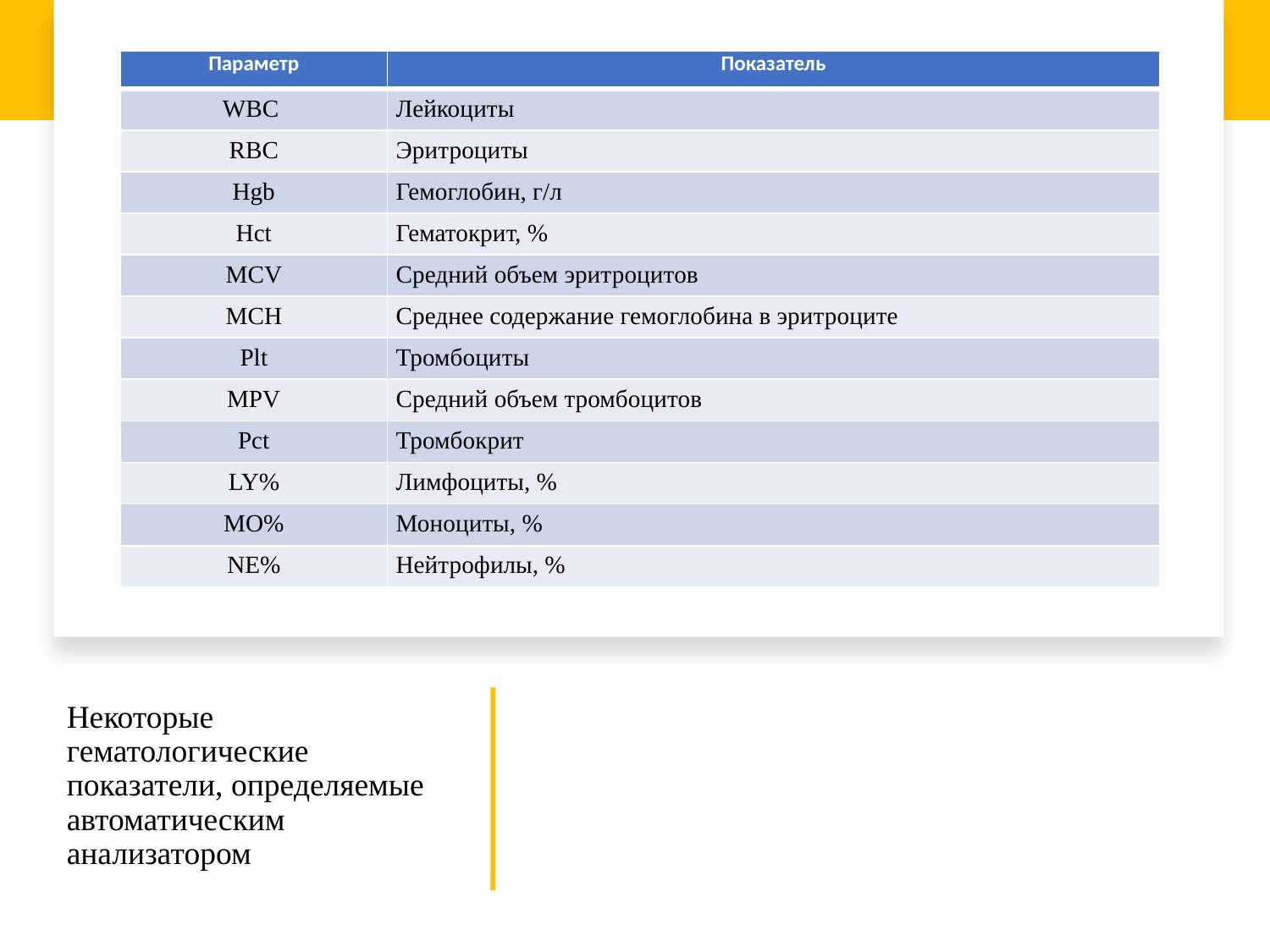

| Параметр | Показатель |
| --- | --- |
| WBC | Лейкоциты |
| RBC | Эритроциты |
| Hgb | Гемоглобин, г/л |
| Hct | Гематокрит, % |
| MCV | Средний объем эритроцитов |
| MCH | Среднее содержание гемоглобина в эритроците |
| Plt | Тромбоциты |
| MPV | Средний объем тромбоцитов |
| Pct | Тромбокрит |
| LY% | Лимфоциты, % |
| MO% | Моноциты, % |
| NE% | Нейтрофилы, % |
# Некоторые гематологические показатели, определяемые автоматическим анализатором